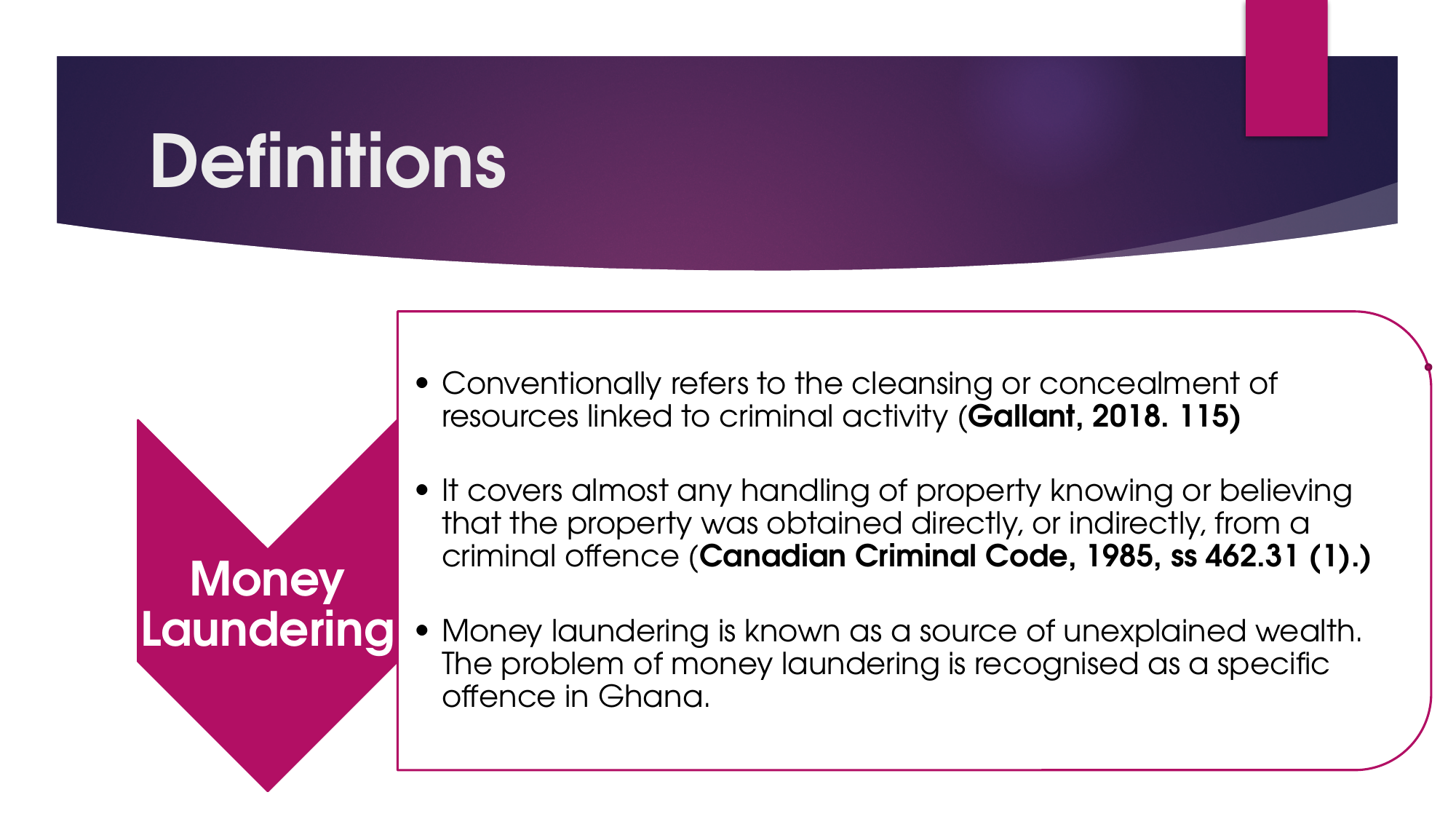

# Definitions

Conventionally refers to the cleansing or concealment of resources linked to criminal activity (Gallant, 2018. 115)

It covers almost any handling of property knowing or believing that the property was obtained directly, or indirectly, from a criminal offence (Canadian Criminal Code, 1985, ss 462.31 (1).)

Money laundering is known as a source of unexplained wealth. The problem of money laundering is recognised as a specific offence in Ghana.

Money Laundering